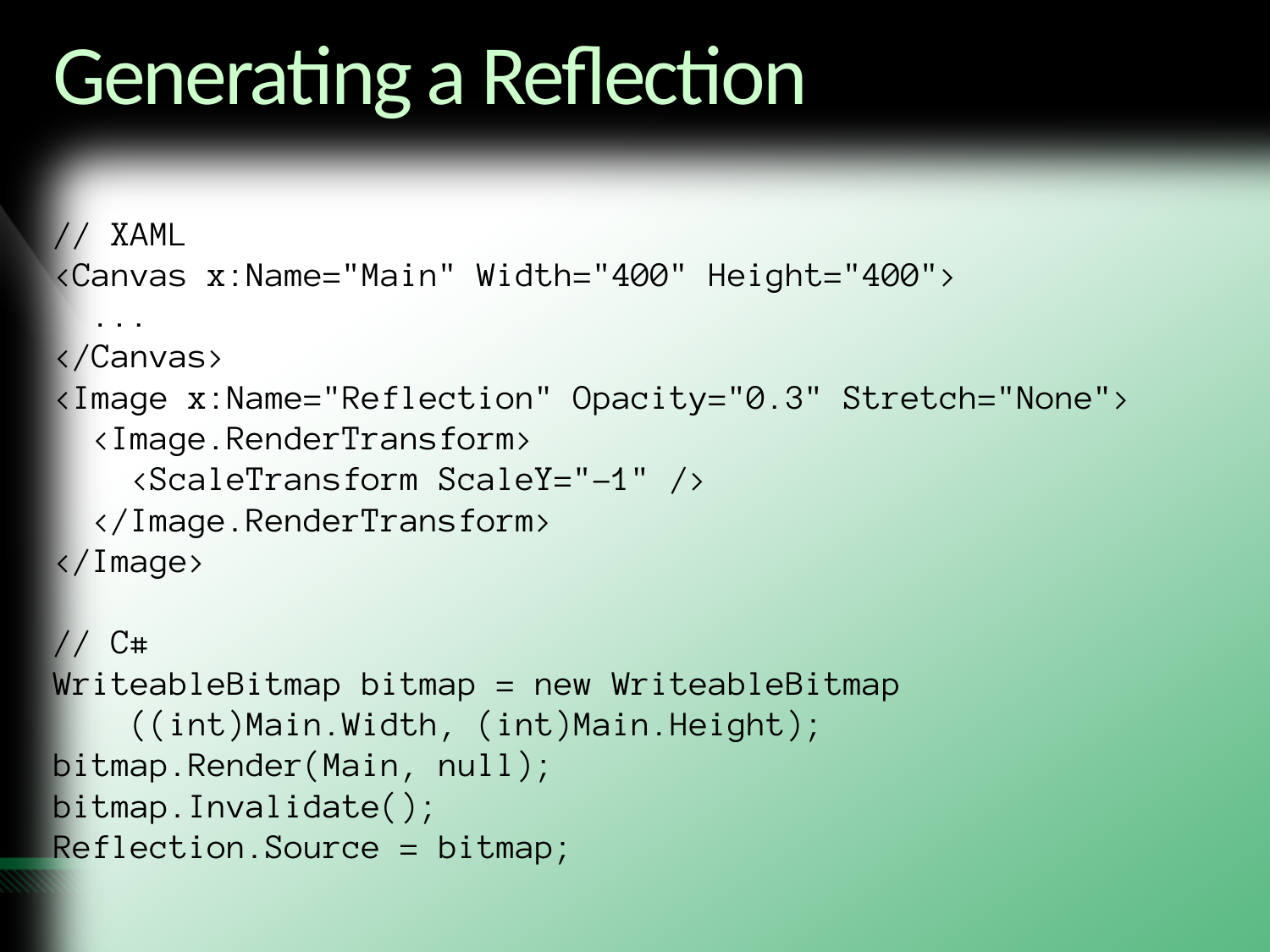

# Generating a Reflection
// XAML
<Canvas x:Name="Main" Width="400" Height="400">
  ...
</Canvas>
<Image x:Name="Reflection" Opacity="0.3" Stretch="None">
  <Image.RenderTransform>
    <ScaleTransform ScaleY="-1" />
  </Image.RenderTransform>
</Image>

// C#
WriteableBitmap bitmap = new WriteableBitmap
    ((int)Main.Width, (int)Main.Height);
bitmap.Render(Main, null);
bitmap.Invalidate();
Reflection.Source = bitmap;